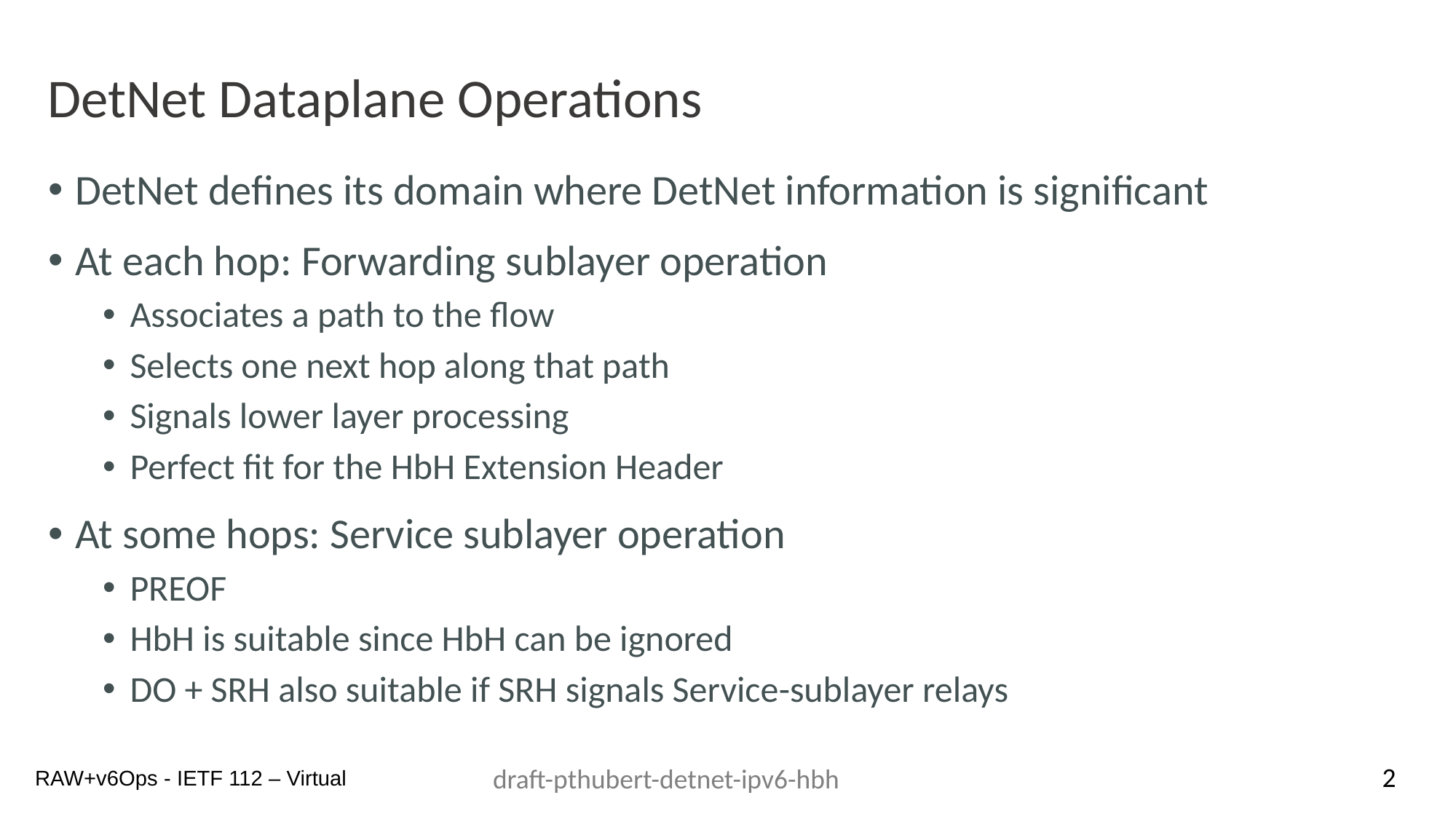

# DetNet Dataplane Operations
DetNet defines its domain where DetNet information is significant
At each hop: Forwarding sublayer operation
Associates a path to the flow
Selects one next hop along that path
Signals lower layer processing
Perfect fit for the HbH Extension Header
At some hops: Service sublayer operation
PREOF
HbH is suitable since HbH can be ignored
DO + SRH also suitable if SRH signals Service-sublayer relays

2
draft-pthubert-detnet-ipv6-hbh